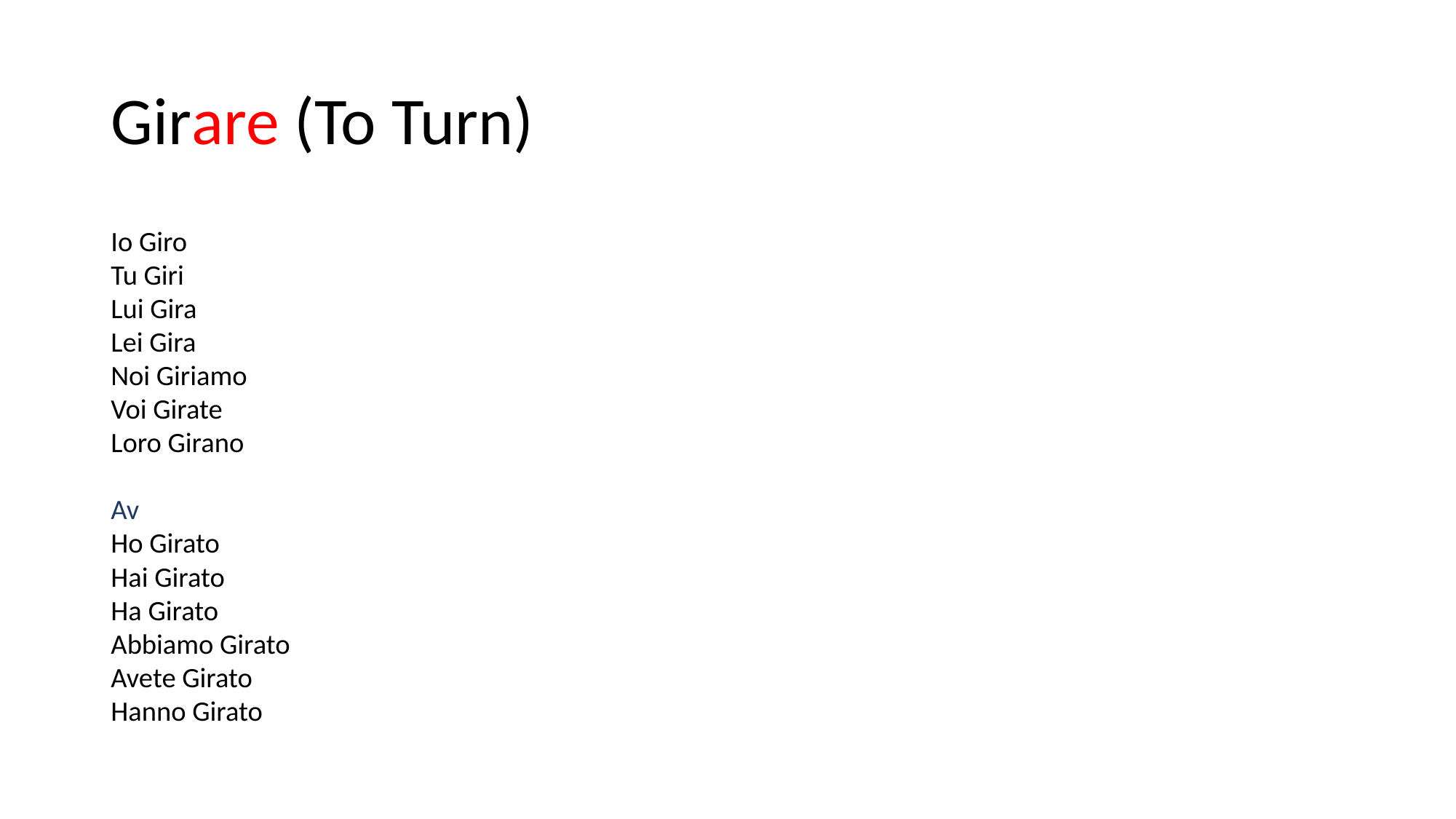

# Girare (To Turn)
Io Giro
Tu Giri
Lui Gira
Lei Gira
Noi Giriamo
Voi Girate
Loro Girano

Av
Ho Girato
Hai Girato
Ha Girato
Abbiamo Girato
Avete Girato
Hanno Girato